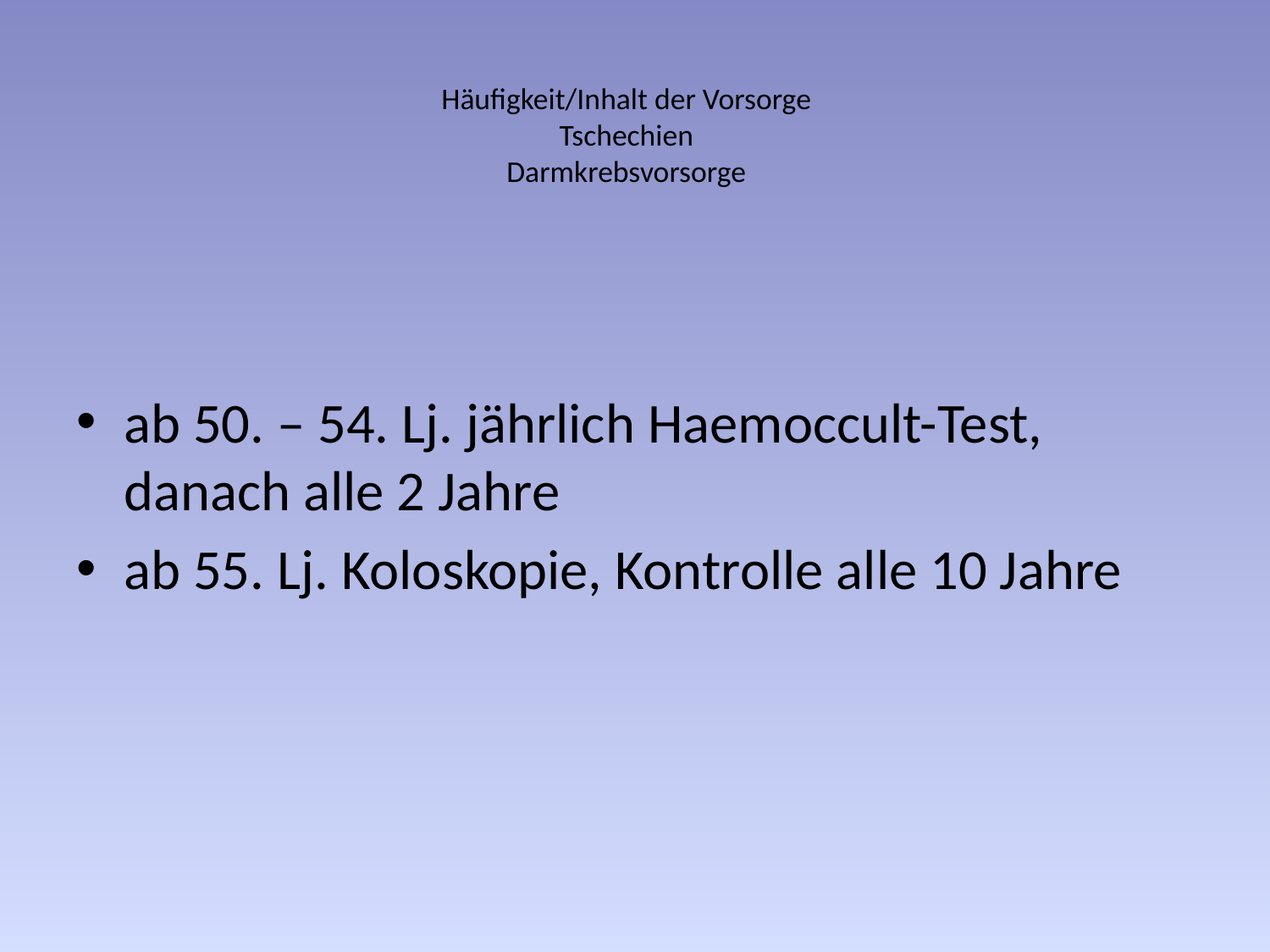

# Häufigkeit/Inhalt der Vorsorge Tschechien Darmkrebsvorsorge

ab 50. – 54. Lj. jährlich Haemoccult-Test, danach alle 2 Jahre
ab 55. Lj. Koloskopie, Kontrolle alle 10 Jahre